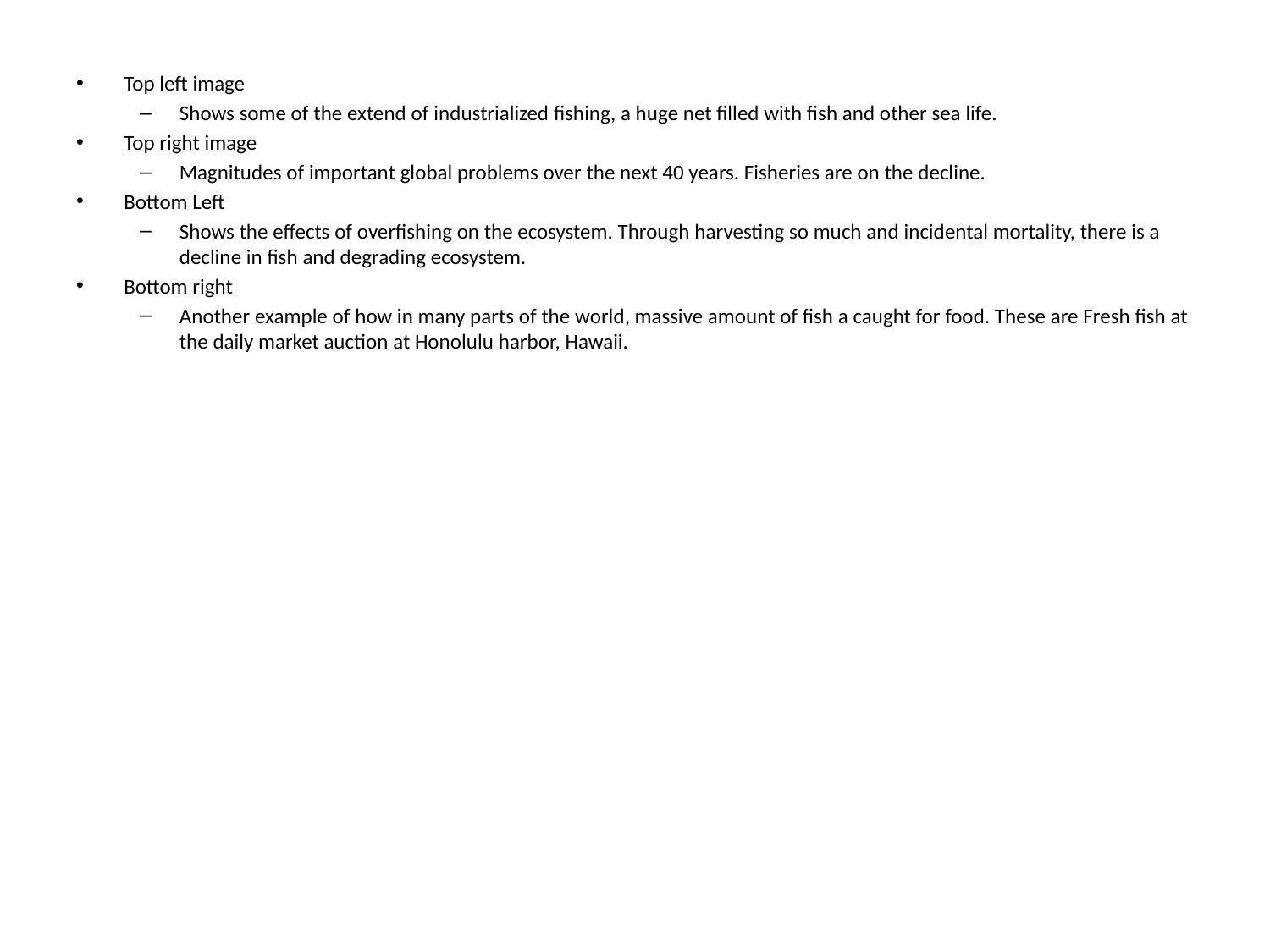

Top left image
Shows some of the extend of industrialized fishing, a huge net filled with fish and other sea life.
Top right image
Magnitudes of important global problems over the next 40 years. Fisheries are on the decline.
Bottom Left
Shows the effects of overfishing on the ecosystem. Through harvesting so much and incidental mortality, there is a decline in fish and degrading ecosystem.
Bottom right
Another example of how in many parts of the world, massive amount of fish a caught for food. These are Fresh fish at the daily market auction at Honolulu harbor, Hawaii.